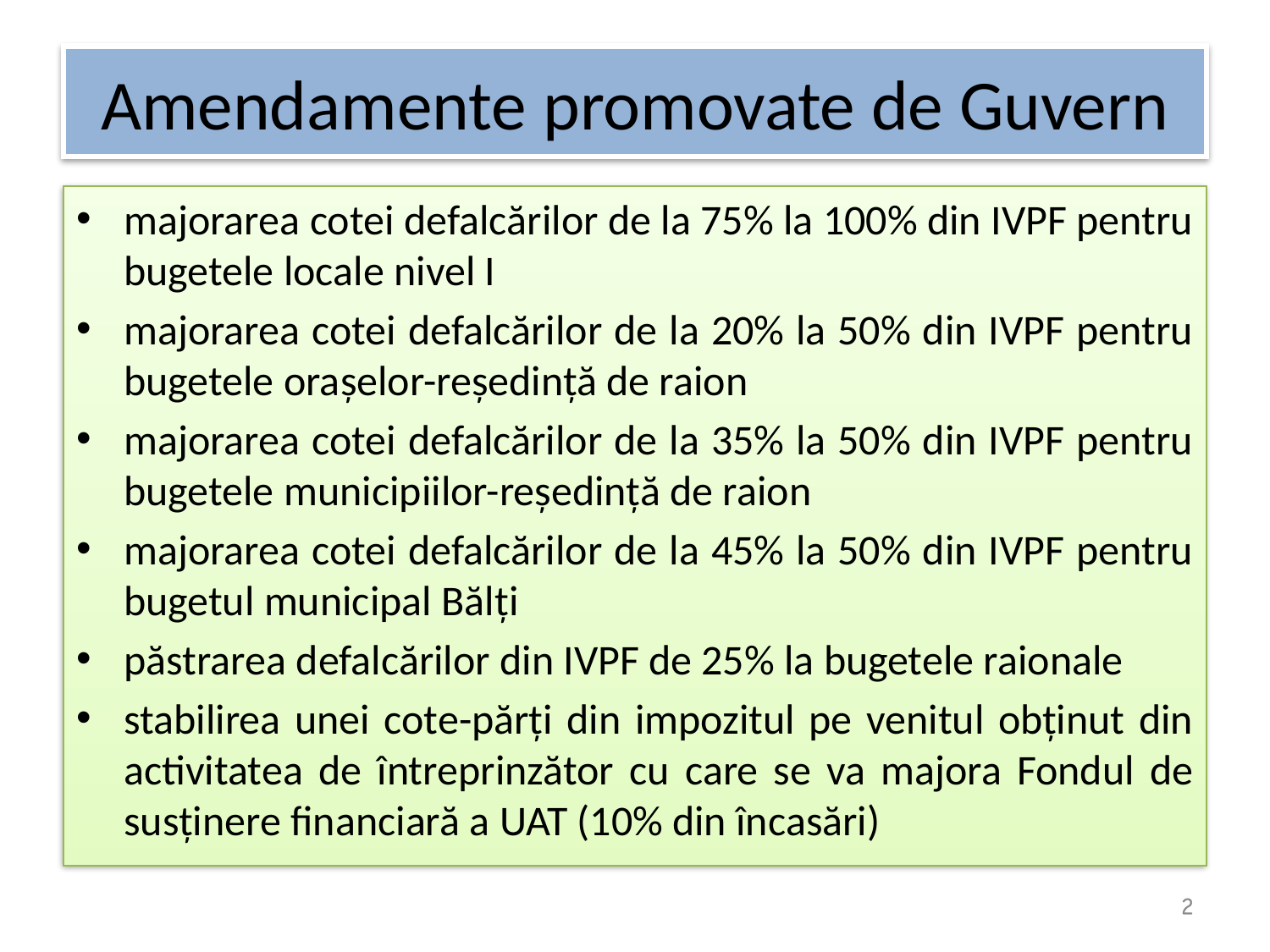

# Amendamente promovate de Guvern
majorarea cotei defalcărilor de la 75% la 100% din IVPF pentru bugetele locale nivel I
majorarea cotei defalcărilor de la 20% la 50% din IVPF pentru bugetele orașelor-reședință de raion
majorarea cotei defalcărilor de la 35% la 50% din IVPF pentru bugetele municipiilor-reședință de raion
majorarea cotei defalcărilor de la 45% la 50% din IVPF pentru bugetul municipal Bălți
păstrarea defalcărilor din IVPF de 25% la bugetele raionale
stabilirea unei cote-părți din impozitul pe venitul obținut din activitatea de întreprinzător cu care se va majora Fondul de susținere financiară a UAT (10% din încasări)

2